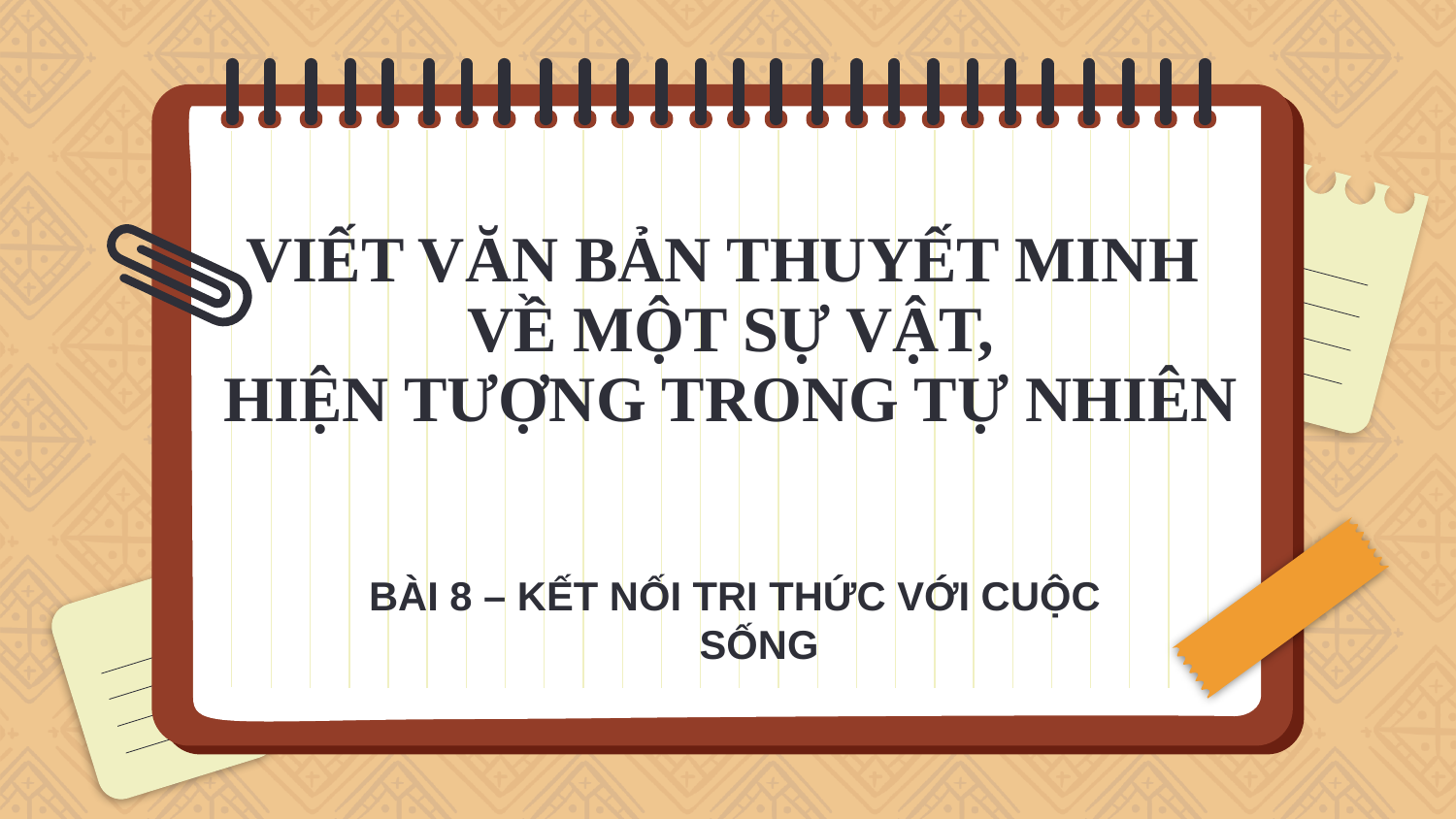

# VIẾT VĂN BẢN THUYẾT MINH VỀ MỘT SỰ VẬT, HIỆN TƯỢNG TRONG TỰ NHIÊN

BÀI 8 – KẾT NỐI TRI THỨC VỚI CUỘC SỐNG